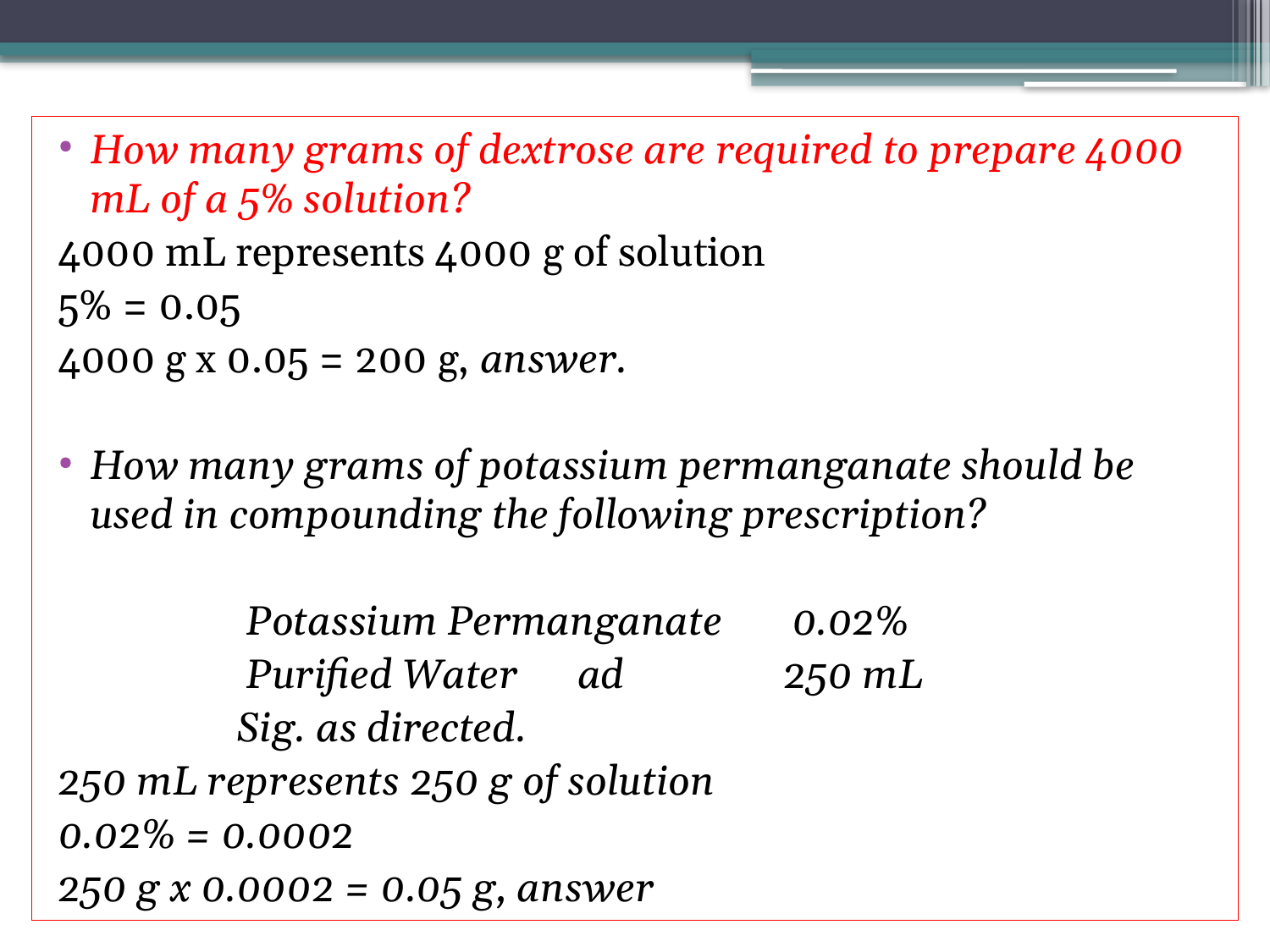

How many grams of dextrose are required to prepare 4000 mL of a 5% solution?
4000 mL represents 4000 g of solution
5% = 0.05
4000 g x 0.05 = 200 g, answer.

How many grams of potassium permanganate should be used in compounding the following prescription?

                   Potassium Permanganate       0.02%
                   Purified Water      ad                250 mL
                  Sig. as directed.
250 mL represents 250 g of solution
0.02% = 0.0002
250 g x 0.0002 = 0.05 g, answer